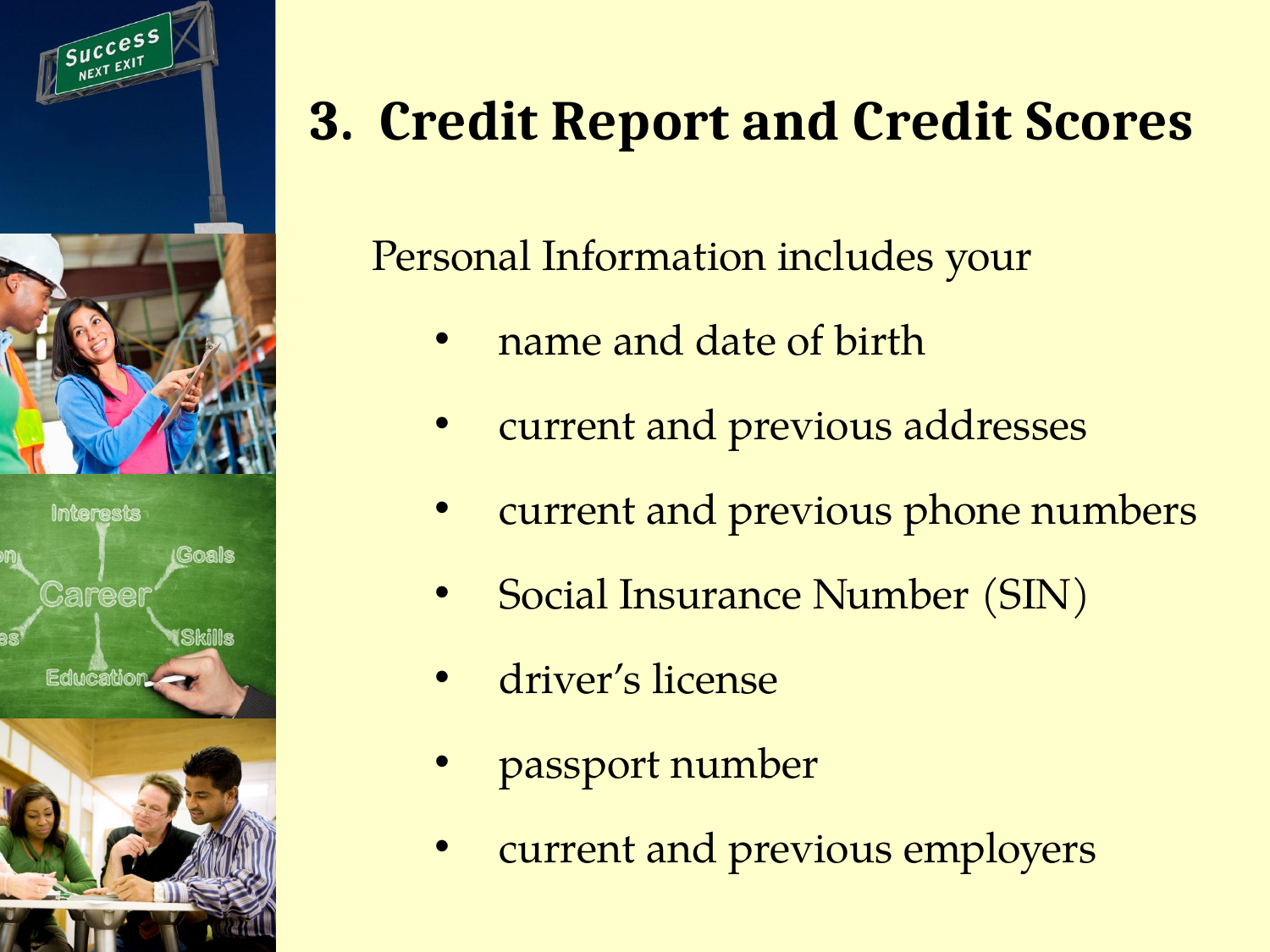

# 3.  Credit Report and Credit Scores
Personal Information includes your
name and date of birth
current and previous addresses
current and previous phone numbers
Social Insurance Number (SIN)
driver’s license
passport number
current and previous employers